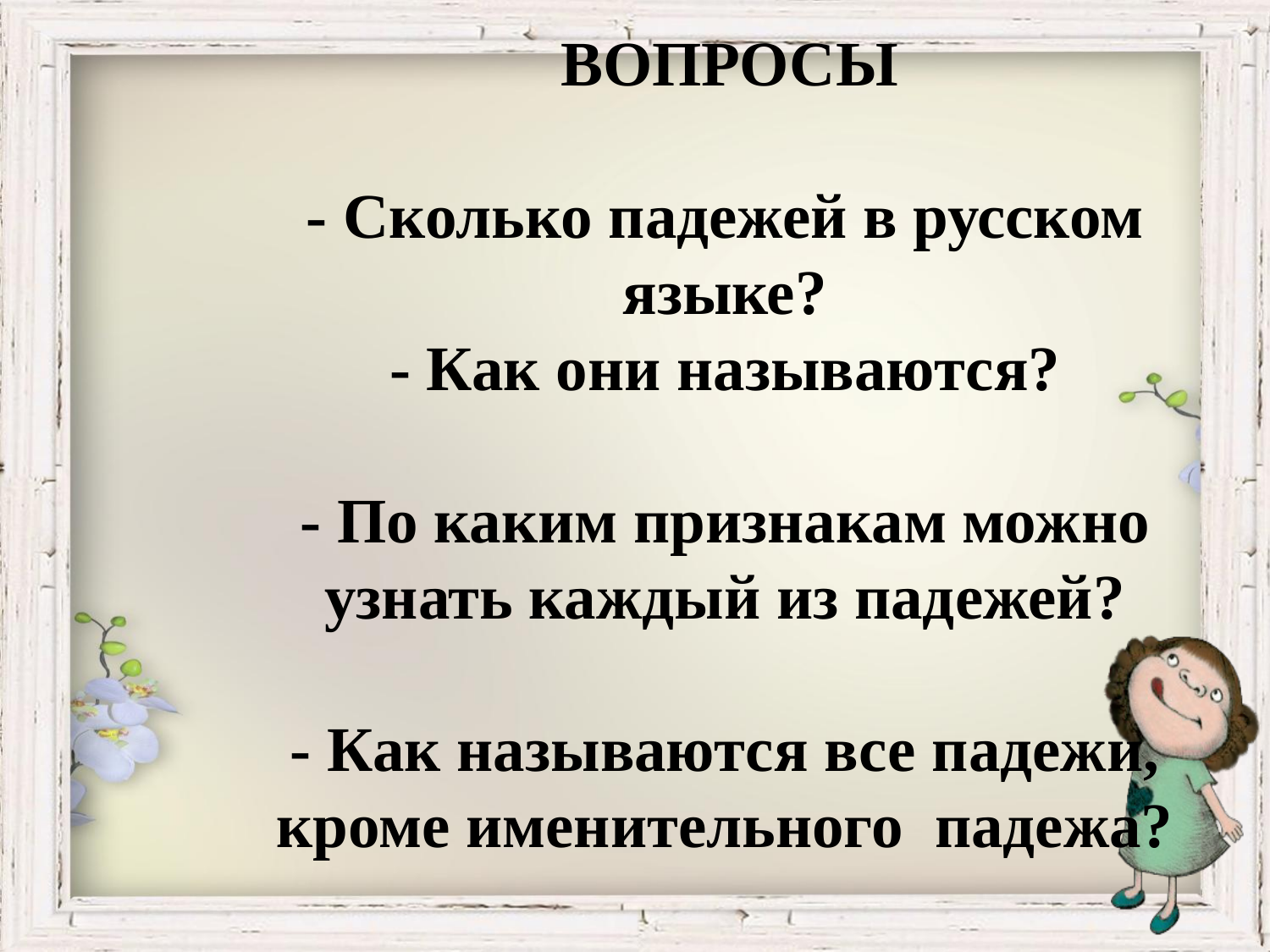

ВОПРОСЫ
- Сколько падежей в русском языке?
- Как они называются?
- По каким признакам можно узнать каждый из падежей?
- Как называются все падежи, кроме именительного  падежа?

#